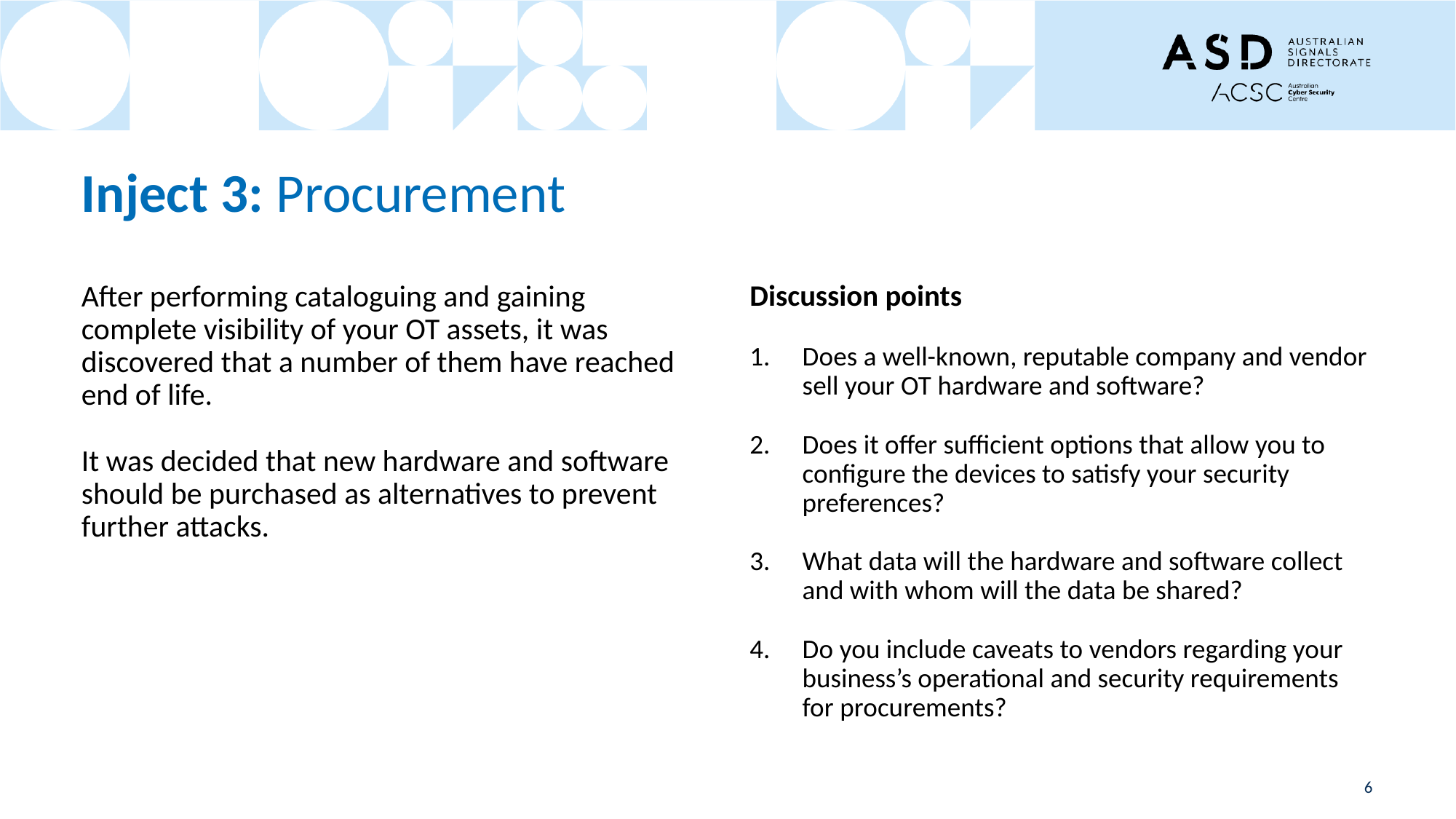

# Inject 3: Procurement
After performing cataloguing and gaining complete visibility of your OT assets, it was discovered that a number of them have reached end of life.
It was decided that new hardware and software should be purchased as alternatives to prevent further attacks.
Discussion points
Does a well-known, reputable company and vendor sell your OT hardware and software?
Does it offer sufficient options that allow you to configure the devices to satisfy your security preferences?
What data will the hardware and software collect and with whom will the data be shared?
Do you include caveats to vendors regarding your business’s operational and security requirements for procurements?
6